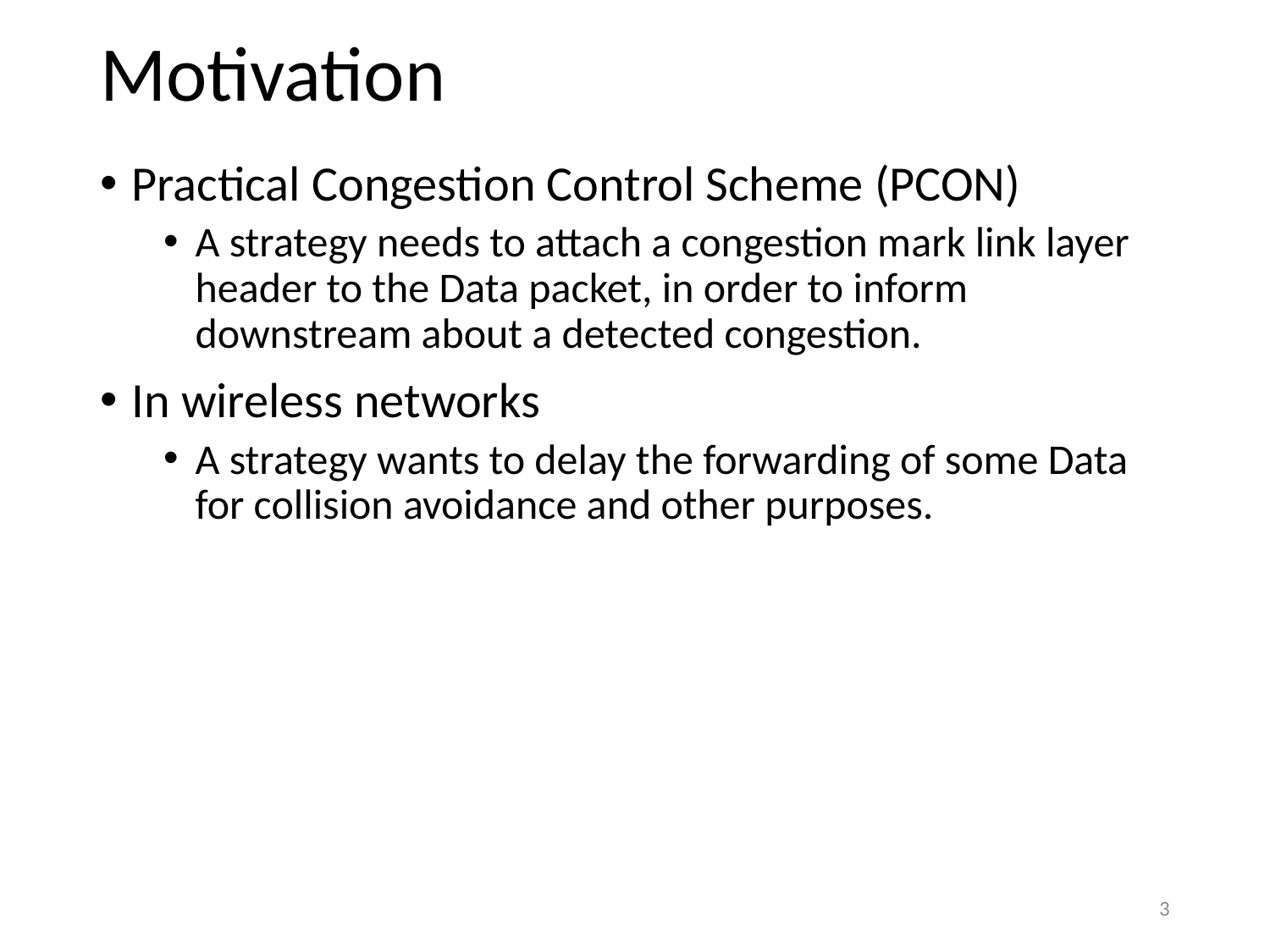

# Motivation
Practical Congestion Control Scheme (PCON)
A strategy needs to attach a congestion mark link layer header to the Data packet, in order to inform downstream about a detected congestion.
In wireless networks
A strategy wants to delay the forwarding of some Data for collision avoidance and other purposes.
3